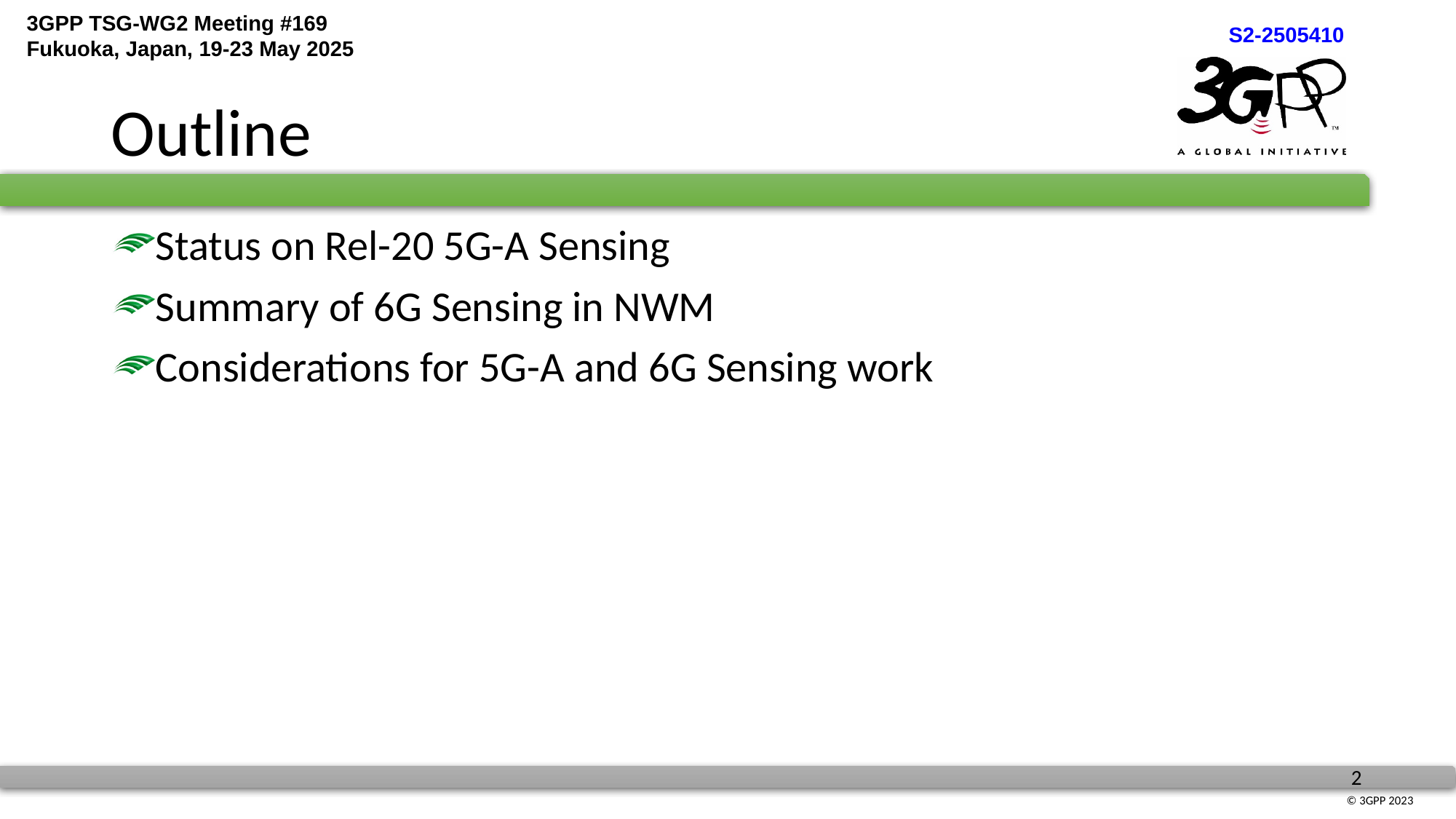

# Outline
Status on Rel-20 5G-A Sensing
Summary of 6G Sensing in NWM
Considerations for 5G-A and 6G Sensing work